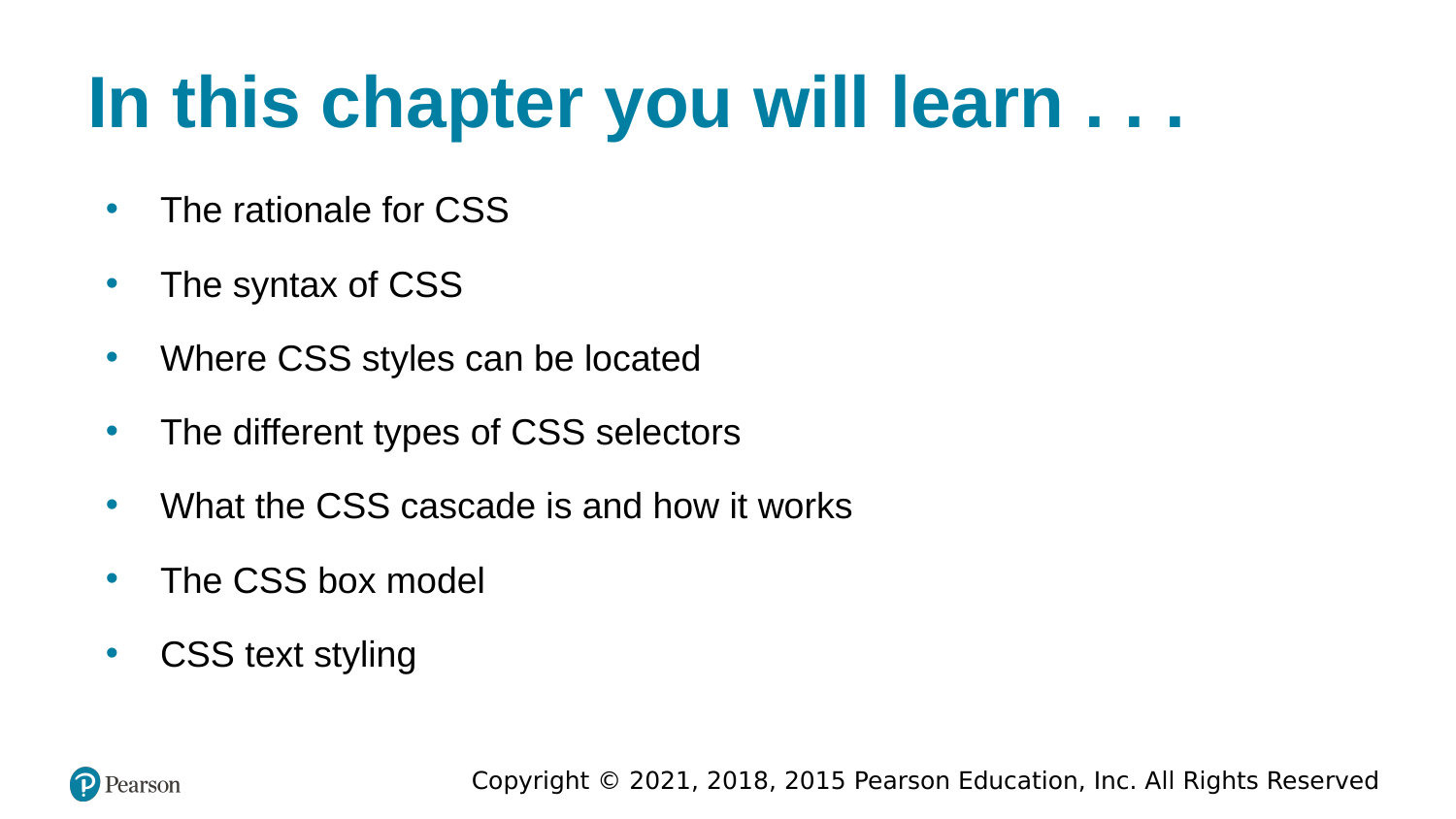

# In this chapter you will learn . . .
The rationale for CSS
The syntax of CSS
Where CSS styles can be located
The different types of CSS selectors
What the CSS cascade is and how it works
The CSS box model
CSS text styling